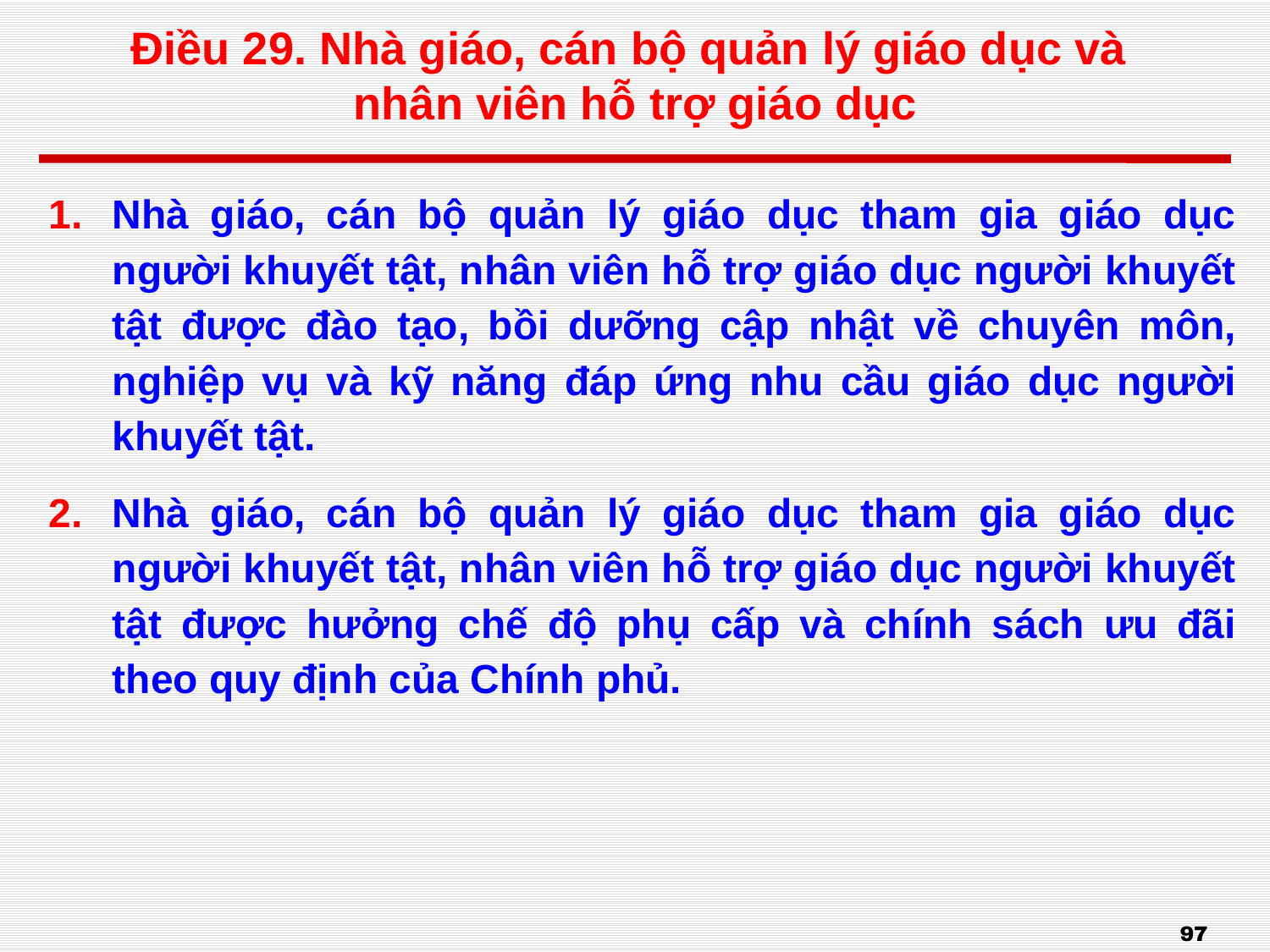

# Điều 29. Nhà giáo, cán bộ quản lý giáo dục và nhân viên hỗ trợ giáo dục
Nhà giáo, cán bộ quản lý giáo dục tham gia giáo dục người khuyết tật, nhân viên hỗ trợ giáo dục người khuyết tật được đào tạo, bồi dưỡng cập nhật về chuyên môn, nghiệp vụ và kỹ năng đáp ứng nhu cầu giáo dục người khuyết tật.
Nhà giáo, cán bộ quản lý giáo dục tham gia giáo dục người khuyết tật, nhân viên hỗ trợ giáo dục người khuyết tật được hưởng chế độ phụ cấp và chính sách ưu đãi theo quy định của Chính phủ.